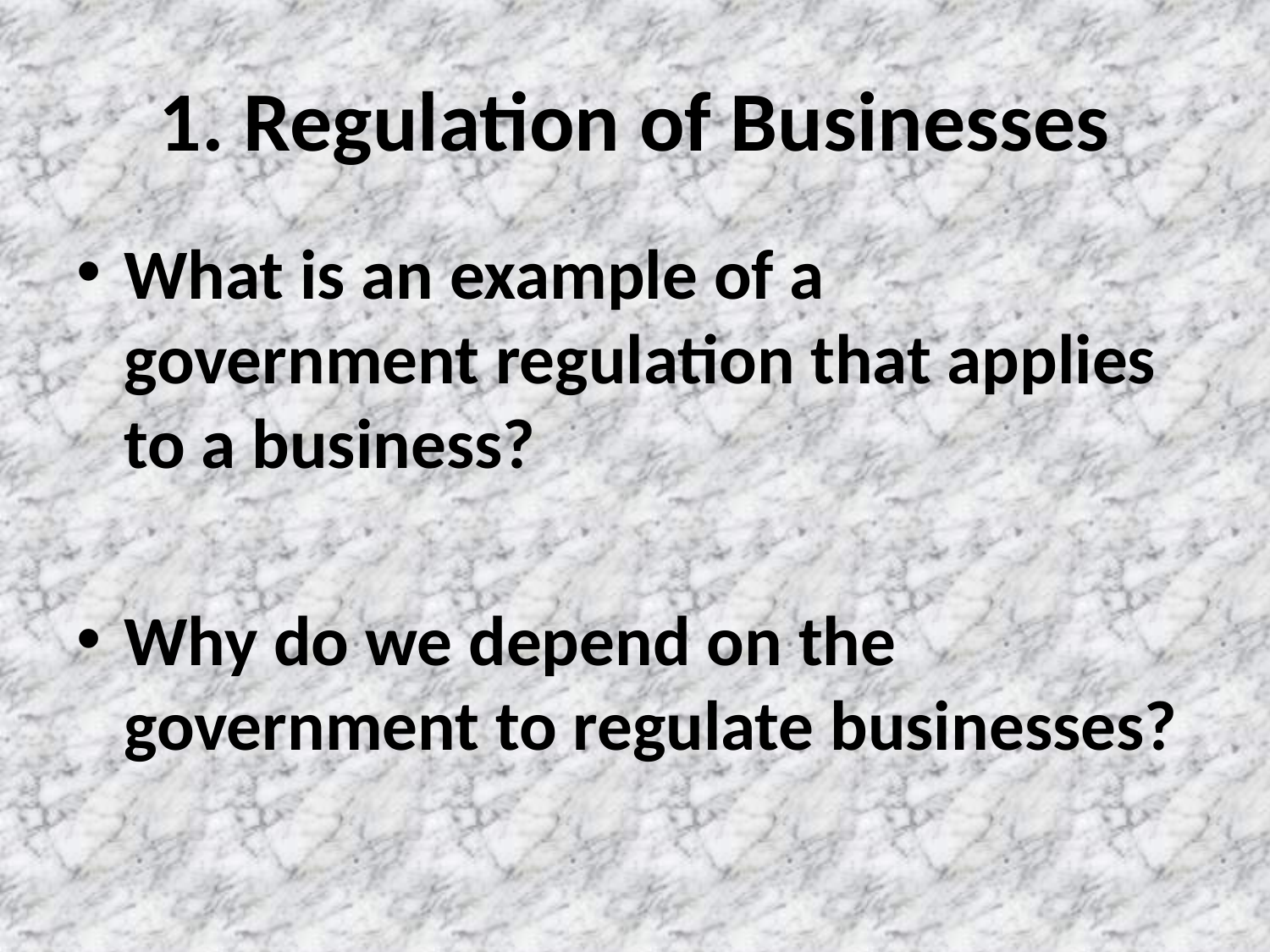

# 1. Regulation of Businesses
What is an example of a government regulation that applies to a business?

Why do we depend on the government to regulate businesses?